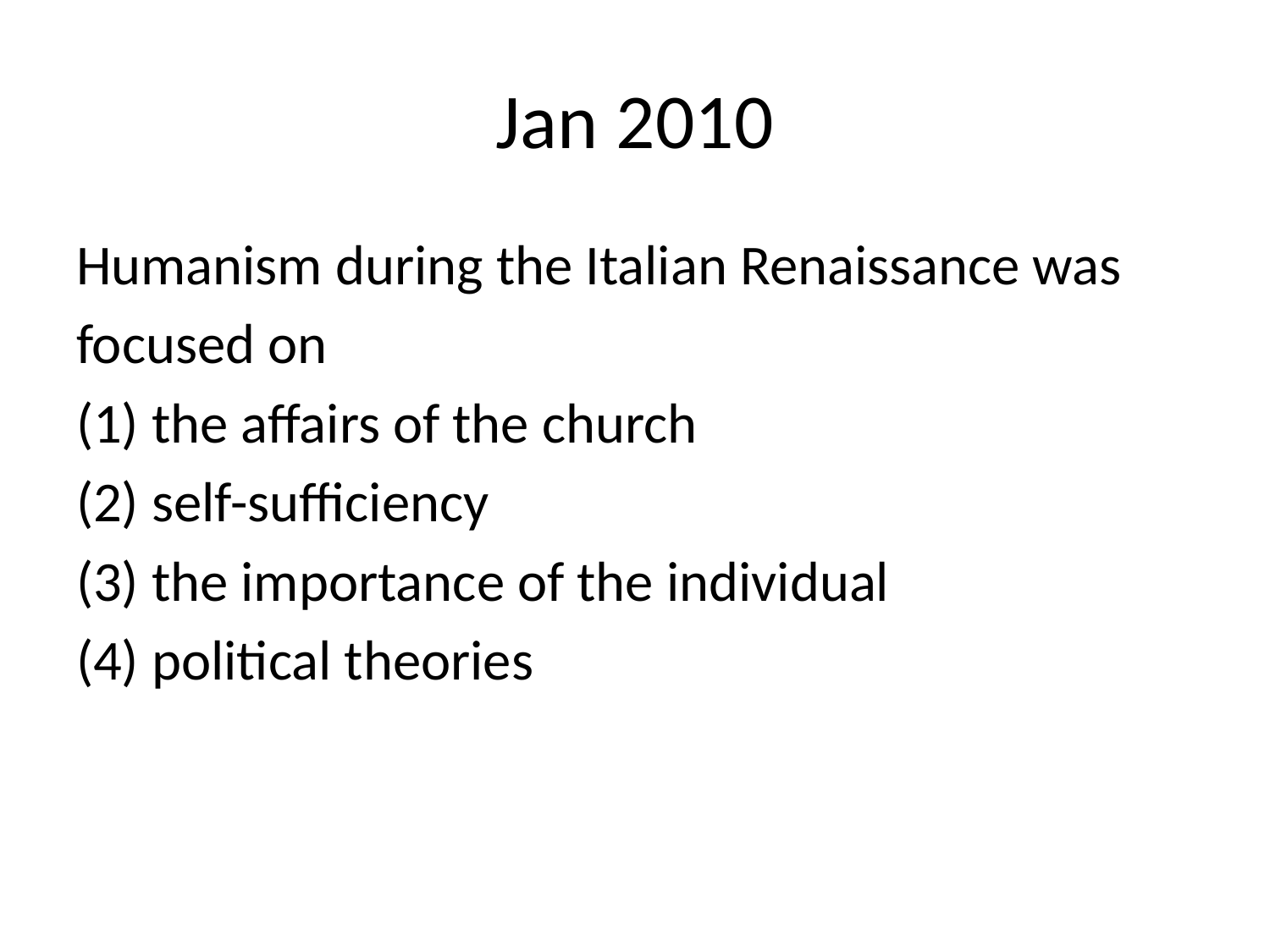

# Jan 2010
Humanism during the Italian Renaissance was
focused on
(1) the affairs of the church
(2) self-sufficiency
(3) the importance of the individual
(4) political theories